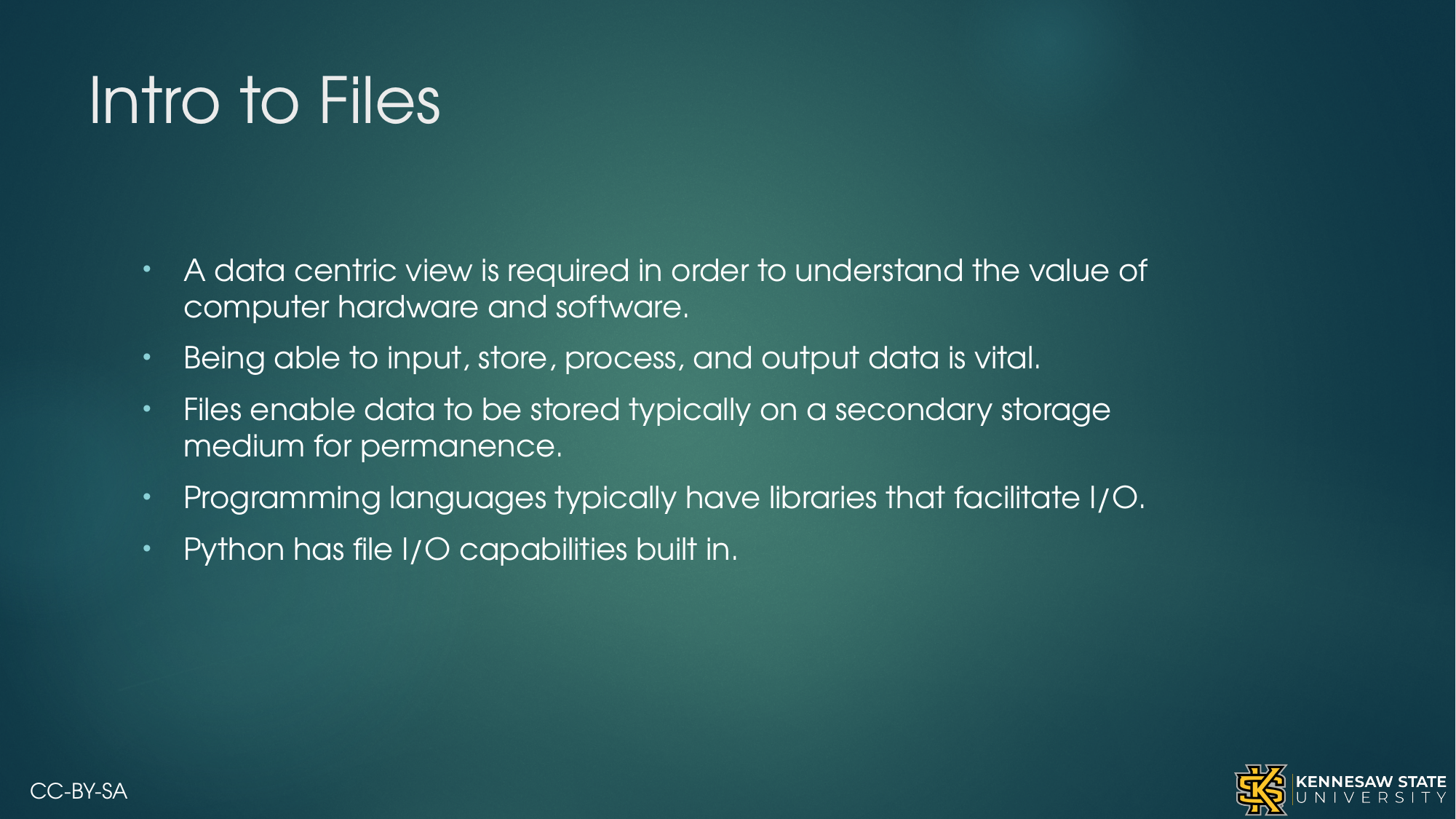

# Intro to Files
A data centric view is required in order to understand the value of computer hardware and software.
Being able to input, store, process, and output data is vital.
Files enable data to be stored typically on a secondary storage medium for permanence.
Programming languages typically have libraries that facilitate I/O.
Python has file I/O capabilities built in.